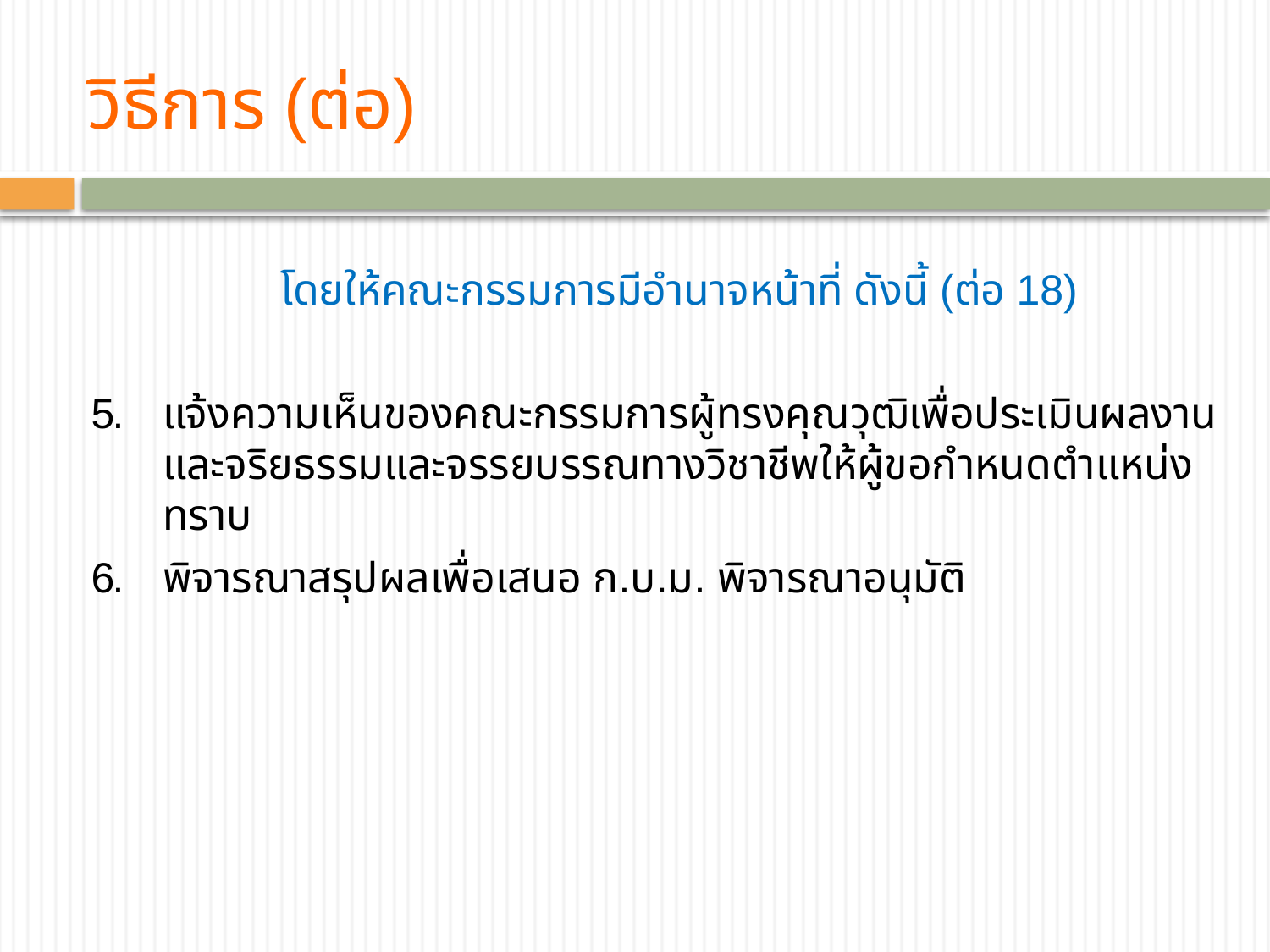

# วิธีการ (ต่อ)
โดยให้คณะกรรมการมีอำนาจหน้าที่ ดังนี้ (ต่อ 18)

แจ้งความเห็นของคณะกรรมการผู้ทรงคุณวุฒิเพื่อประเมินผลงานและจริยธรรมและจรรยบรรณทางวิชาชีพให้ผู้ขอกำหนดตำแหน่งทราบ
พิจารณาสรุปผลเพื่อเสนอ ก.บ.ม. พิจารณาอนุมัติ